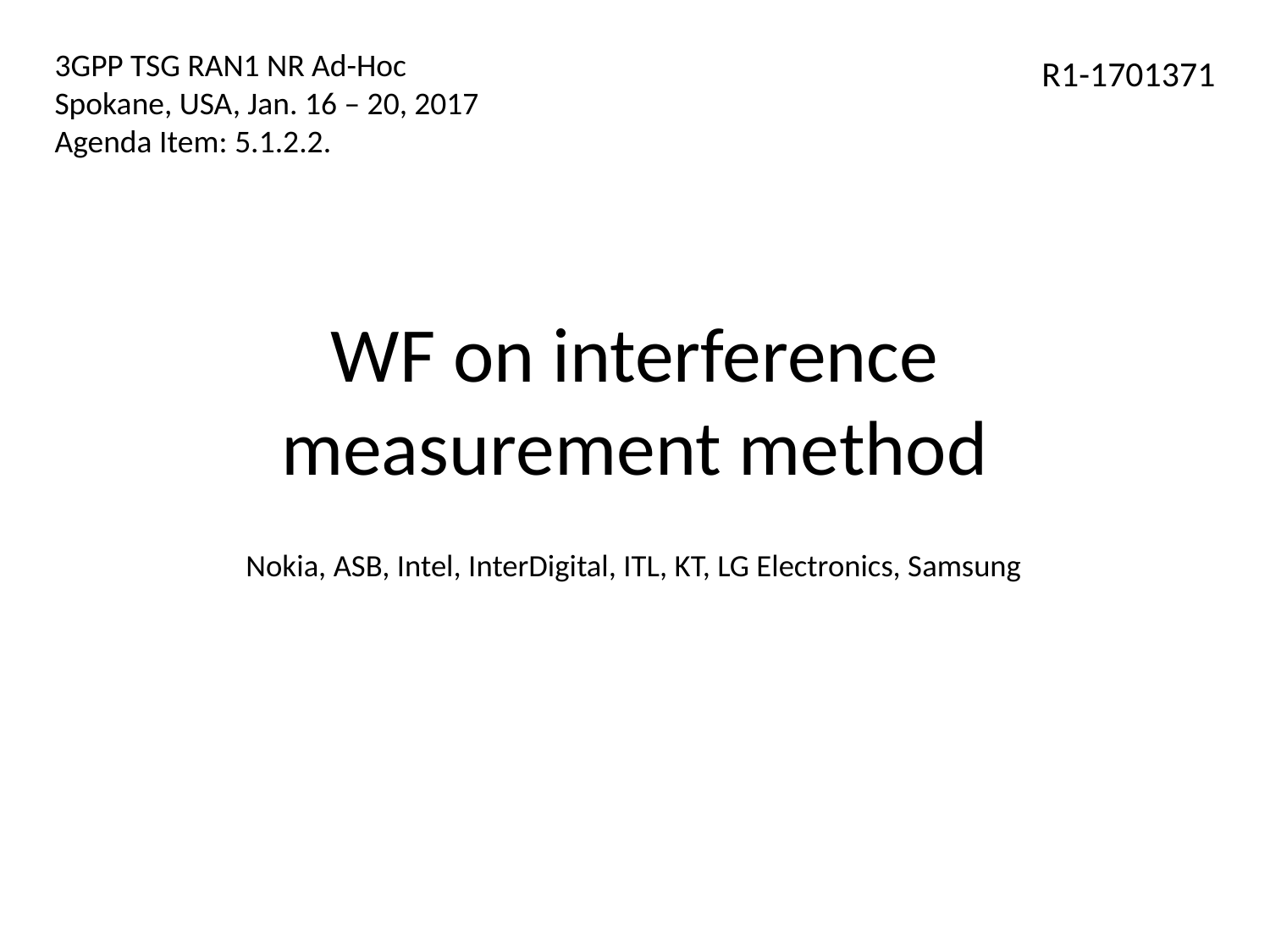

3GPP TSG RAN1 NR Ad-Hoc
Spokane, USA, Jan. 16 – 20, 2017
Agenda Item: 5.1.2.2.
R1-1701371
# WF on interference measurement method
Nokia, ASB, Intel, InterDigital, ITL, KT, LG Electronics, Samsung